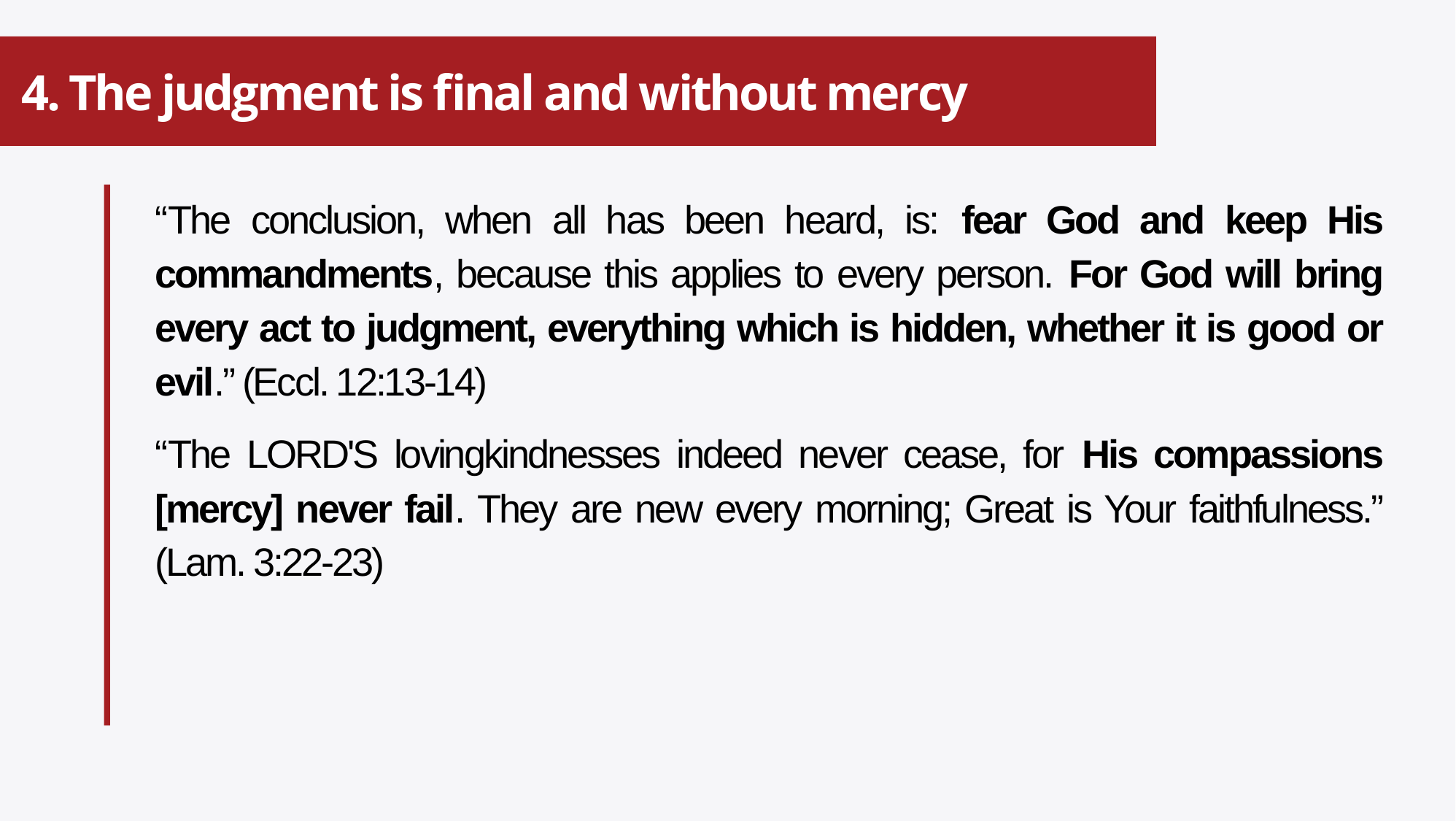

# 4. The judgment is final and without mercy
“The conclusion, when all has been heard, is: fear God and keep His commandments, because this applies to every person. For God will bring every act to judgment, everything which is hidden, whether it is good or evil.” (Eccl. 12:13-14)
“The LORD'S lovingkindnesses indeed never cease, for His compassions [mercy] never fail. They are new every morning; Great is Your faithfulness.” (Lam. 3:22-23)